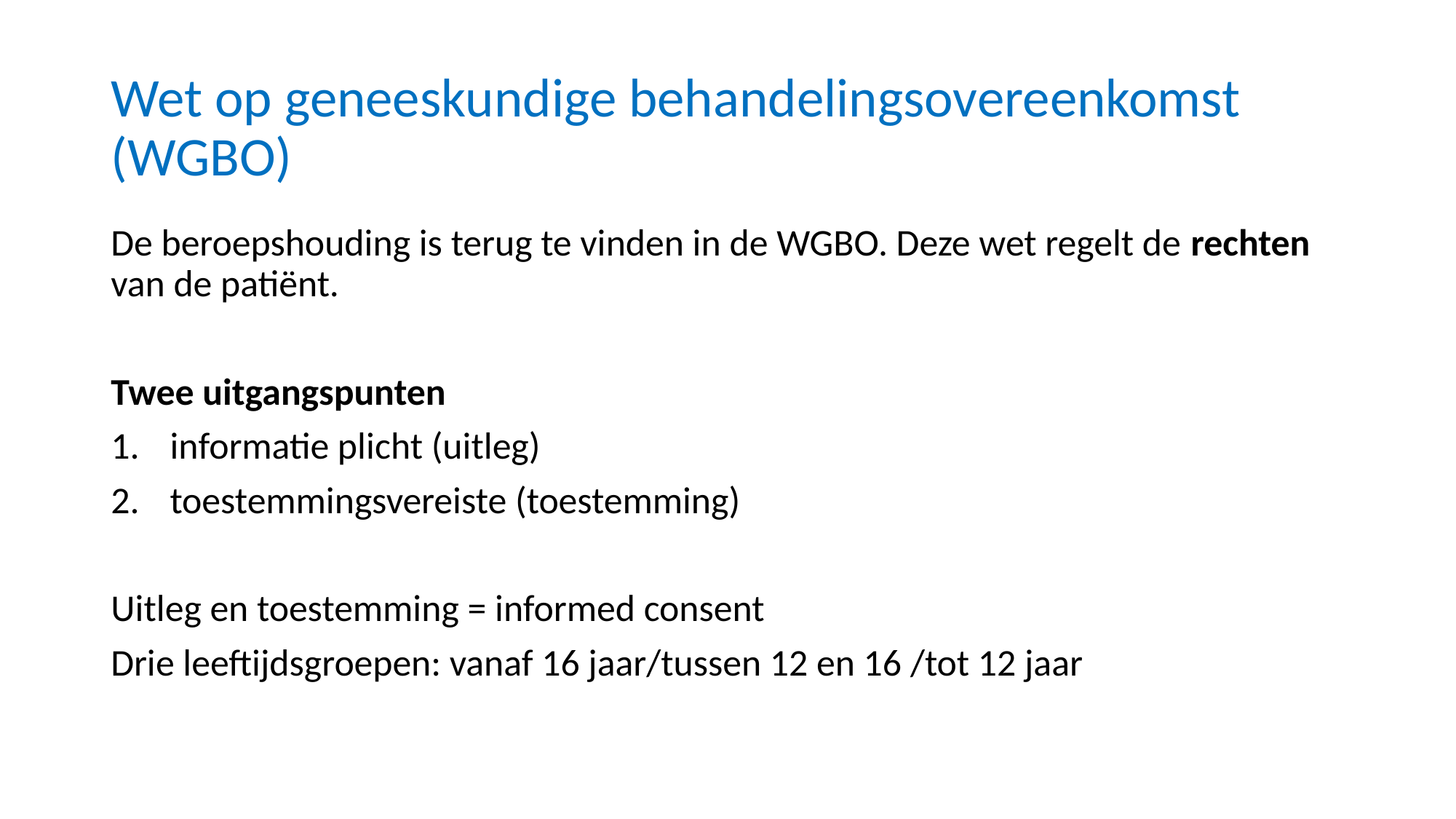

# Wet op geneeskundige behandelingsovereenkomst (WGBO)
De beroepshouding is terug te vinden in de WGBO. Deze wet regelt de rechten van de patiënt.

Twee uitgangspunten
informatie plicht (uitleg)
toestemmingsvereiste (toestemming)

Uitleg en toestemming = informed consent
Drie leeftijdsgroepen: vanaf 16 jaar/tussen 12 en 16 /tot 12 jaar